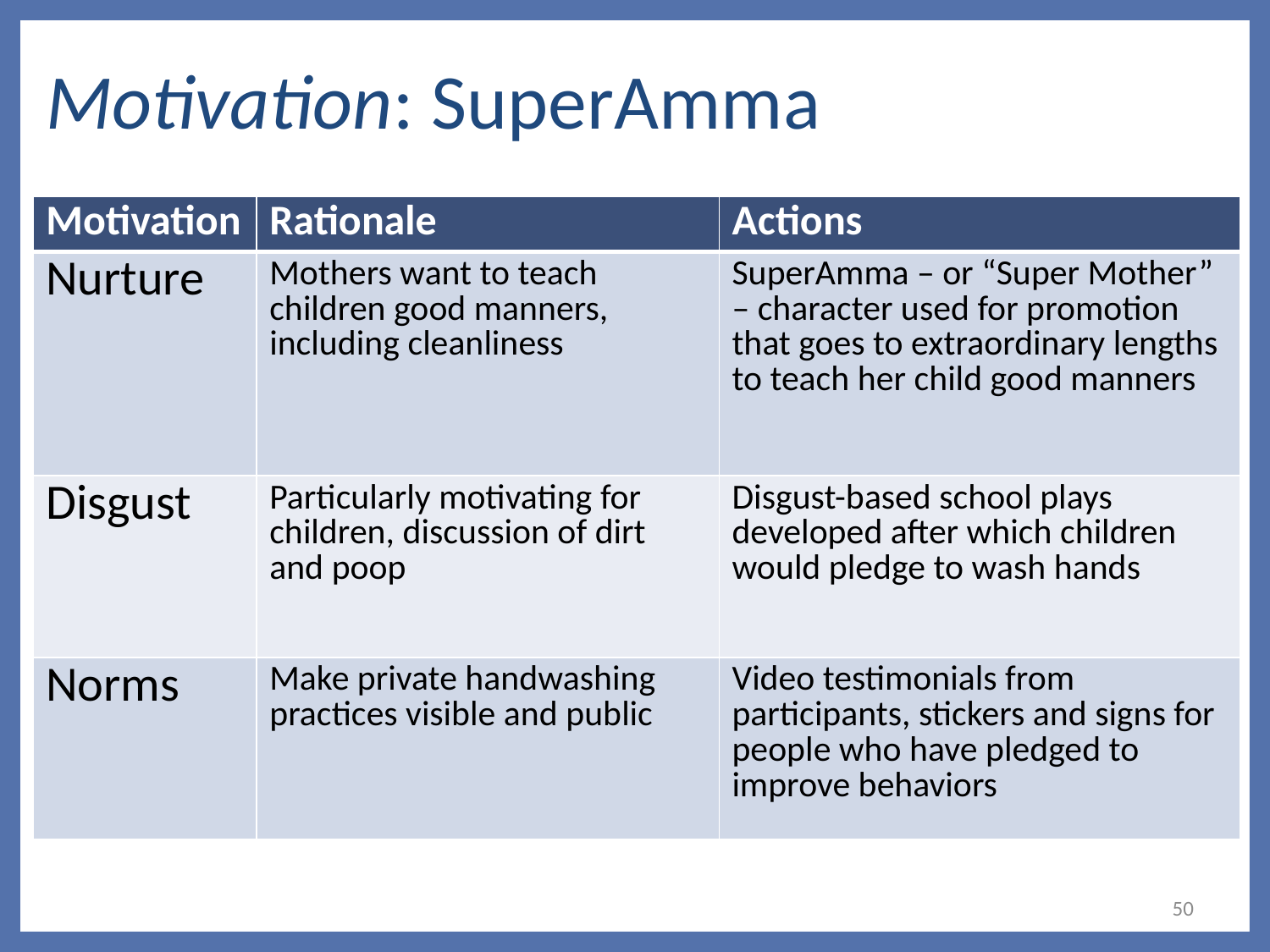

# Motivation: SuperAmma
| Motivation | Rationale | Actions |
| --- | --- | --- |
| Nurture | Mothers want to teach children good manners, including cleanliness | SuperAmma – or “Super Mother” – character used for promotion that goes to extraordinary lengths to teach her child good manners |
| Disgust | Particularly motivating for children, discussion of dirt and poop | Disgust-based school plays developed after which children would pledge to wash hands |
| Norms | Make private handwashing practices visible and public | Video testimonials from participants, stickers and signs for people who have pledged to improve behaviors |
50